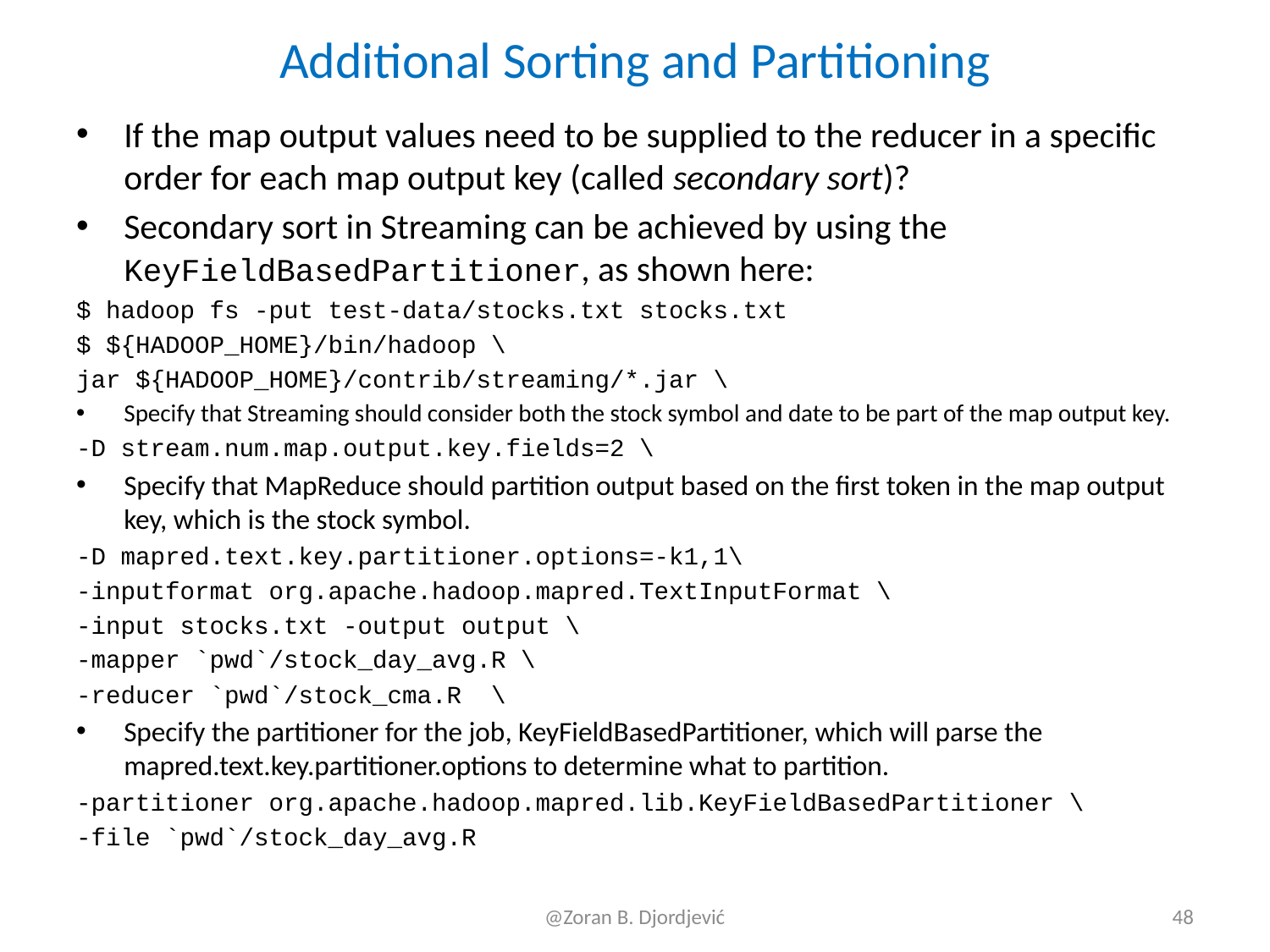

# Additional Sorting and Partitioning
If the map output values need to be supplied to the reducer in a specific order for each map output key (called secondary sort)?
Secondary sort in Streaming can be achieved by using the KeyFieldBasedPartitioner, as shown here:
$ hadoop fs -put test-data/stocks.txt stocks.txt
$ ${HADOOP_HOME}/bin/hadoop \
jar ${HADOOP_HOME}/contrib/streaming/*.jar \
Specify that Streaming should consider both the stock symbol and date to be part of the map output key.
-D stream.num.map.output.key.fields=2 \
Specify that MapReduce should partition output based on the first token in the map output key, which is the stock symbol.
-D mapred.text.key.partitioner.options=-k1,1\
-inputformat org.apache.hadoop.mapred.TextInputFormat \
-input stocks.txt -output output \
-mapper `pwd`/stock_day_avg.R \
-reducer `pwd`/stock_cma.R  \
Specify the partitioner for the job, KeyFieldBasedPartitioner, which will parse the  mapred.text.key.partitioner.options to determine what to partition.
-partitioner org.apache.hadoop.mapred.lib.KeyFieldBasedPartitioner \
-file `pwd`/stock_day_avg.R
@Zoran B. Djordjević
48